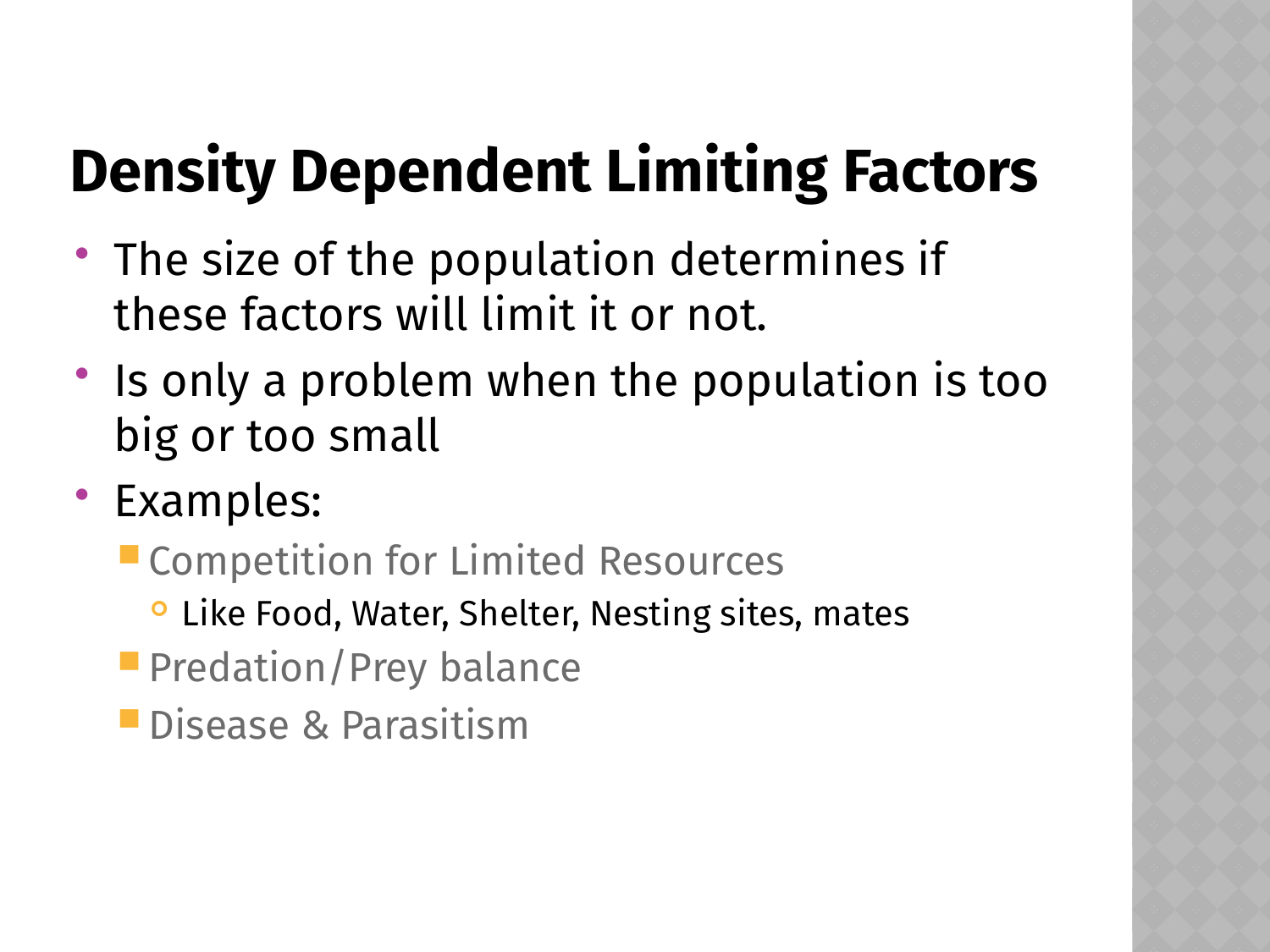

# Density Dependent Limiting Factors
The size of the population determines if these factors will limit it or not.
Is only a problem when the population is too big or too small
Examples:
Competition for Limited Resources
Like Food, Water, Shelter, Nesting sites, mates
Predation/Prey balance
Disease & Parasitism